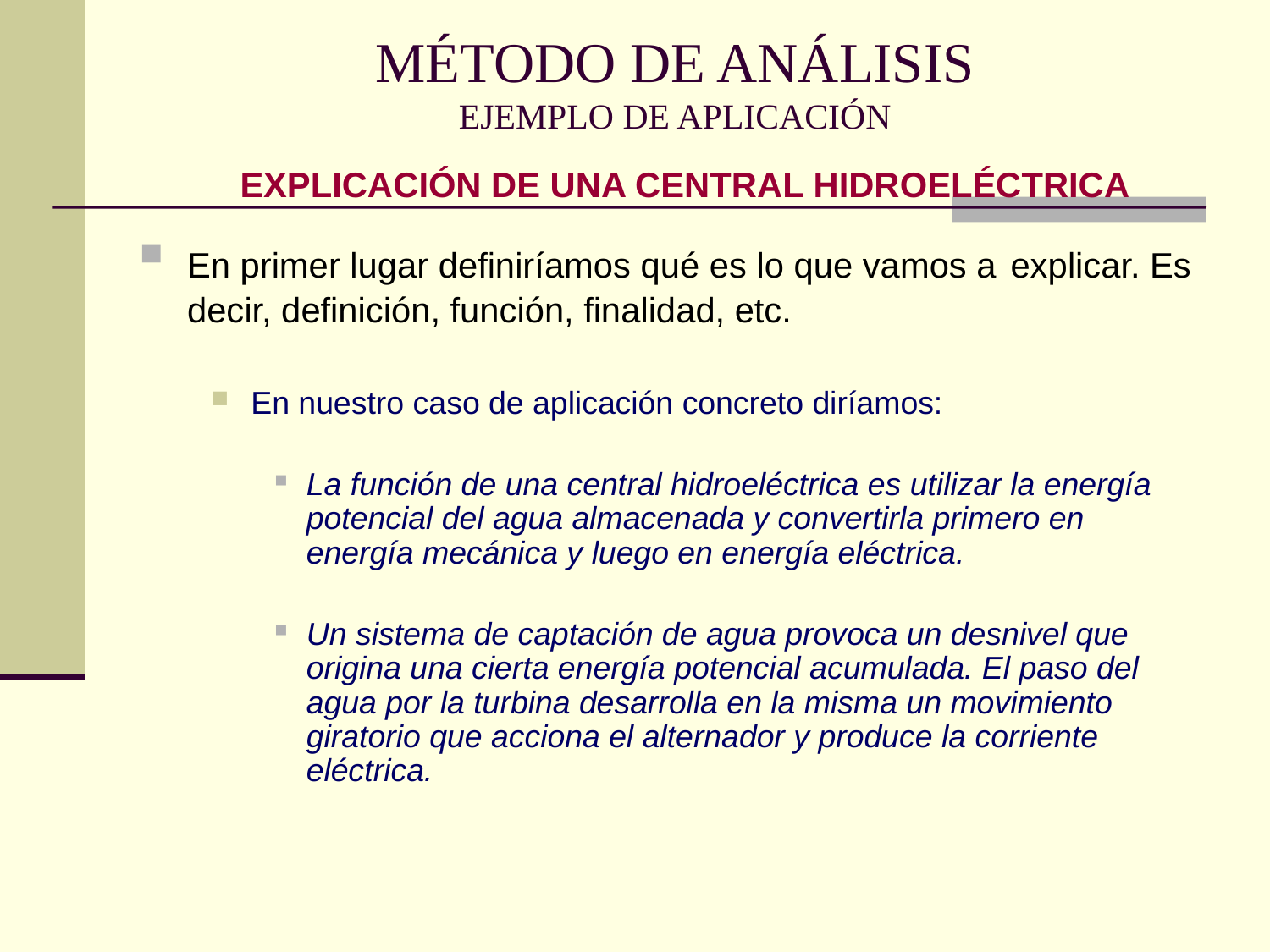

# MÉTODO DE ANÁLISIS EJEMPLO DE APLICACIÓN
EXPLICACIÓN DE UNA CENTRAL HIDROELÉCTRICA
En primer lugar definiríamos qué es lo que vamos a explicar. Es decir, definición, función, finalidad, etc.

En nuestro caso de aplicación concreto diríamos:

La función de una central hidroeléctrica es utilizar la energía potencial del agua almacenada y convertirla primero en energía mecánica y luego en energía eléctrica.

Un sistema de captación de agua provoca un desnivel que origina una cierta energía potencial acumulada. El paso del agua por la turbina desarrolla en la misma un movimiento giratorio que acciona el alternador y produce la corriente eléctrica.